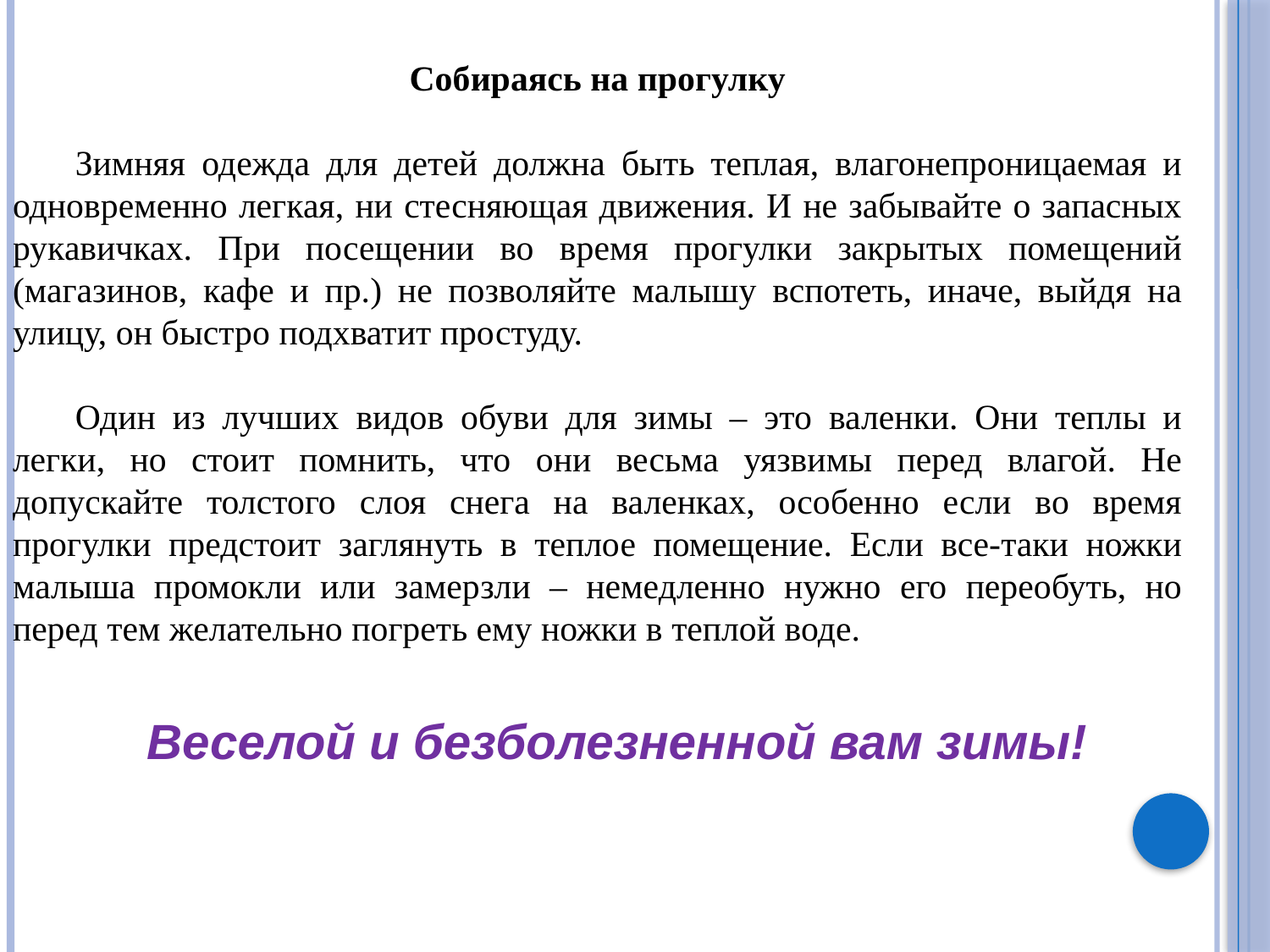

Собираясь на прогулку

Зимняя одежда для детей должна быть теплая, влагонепроницаемая и одновременно легкая, ни стесняющая движения. И не забывайте о запасных рукавичках. При посещении во время прогулки закрытых помещений (магазинов, кафе и пр.) не позволяйте малышу вспотеть, иначе, выйдя на улицу, он быстро подхватит простуду.

Один из лучших видов обуви для зимы – это валенки. Они теплы и легки, но стоит помнить, что они весьма уязвимы перед влагой. Не допускайте толстого слоя снега на валенках, особенно если во время прогулки предстоит заглянуть в теплое помещение. Если все-таки ножки малыша промокли или замерзли – немедленно нужно его переобуть, но перед тем желательно погреть ему ножки в теплой воде.
Веселой и безболезненной вам зимы!